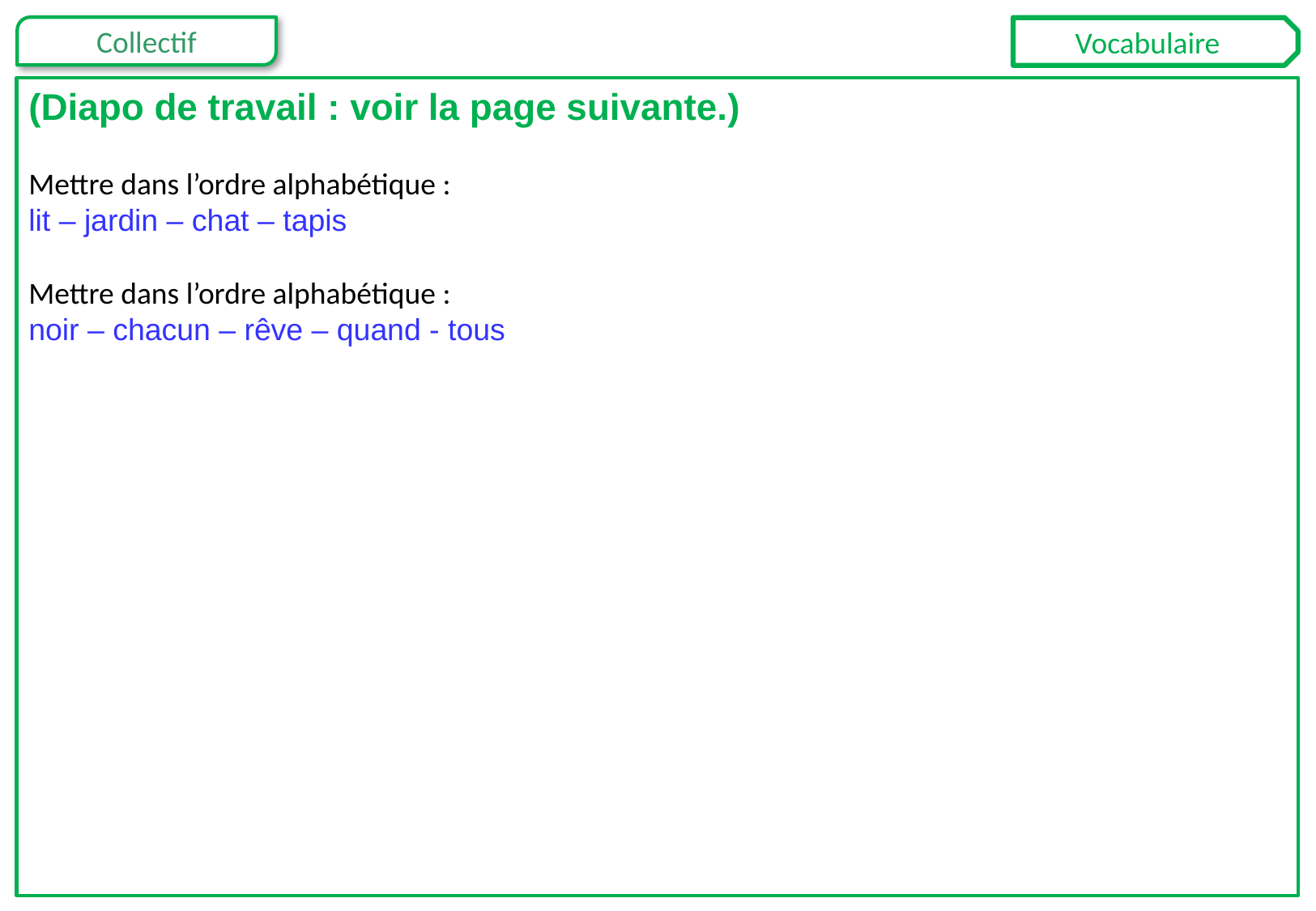

Vocabulaire
(Diapo de travail : voir la page suivante.)

Mettre dans l’ordre alphabétique :
lit – jardin – chat – tapis

Mettre dans l’ordre alphabétique :
noir – chacun – rêve – quand - tous